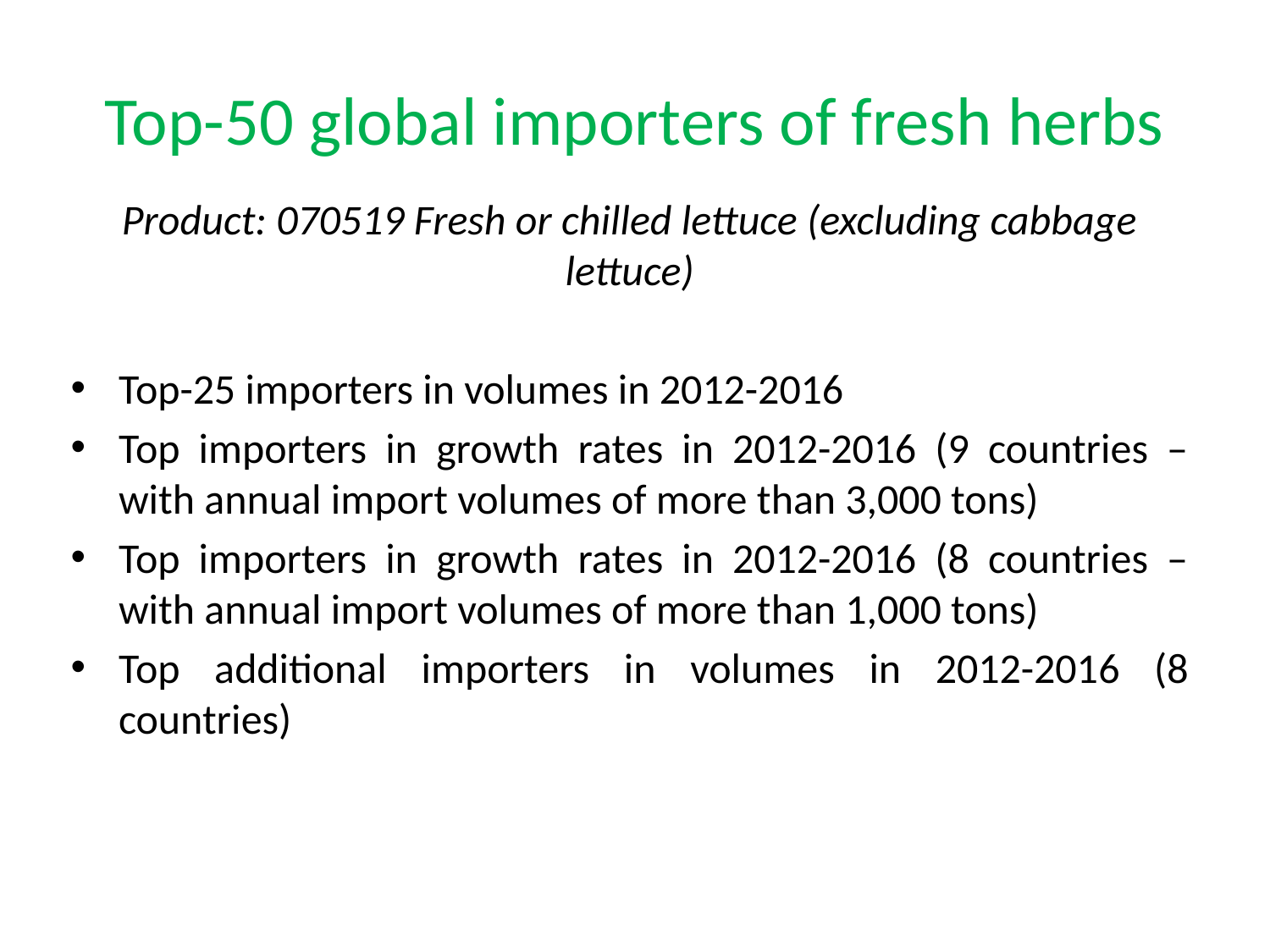

# Top-50 global importers of fresh herbs
Product: 070519 Fresh or chilled lettuce (excluding cabbage lettuce)

Top-25 importers in volumes in 2012-2016
Top importers in growth rates in 2012-2016 (9 countries – with annual import volumes of more than 3,000 tons)
Top importers in growth rates in 2012-2016 (8 countries – with annual import volumes of more than 1,000 tons)
Top additional importers in volumes in 2012-2016 (8 countries)